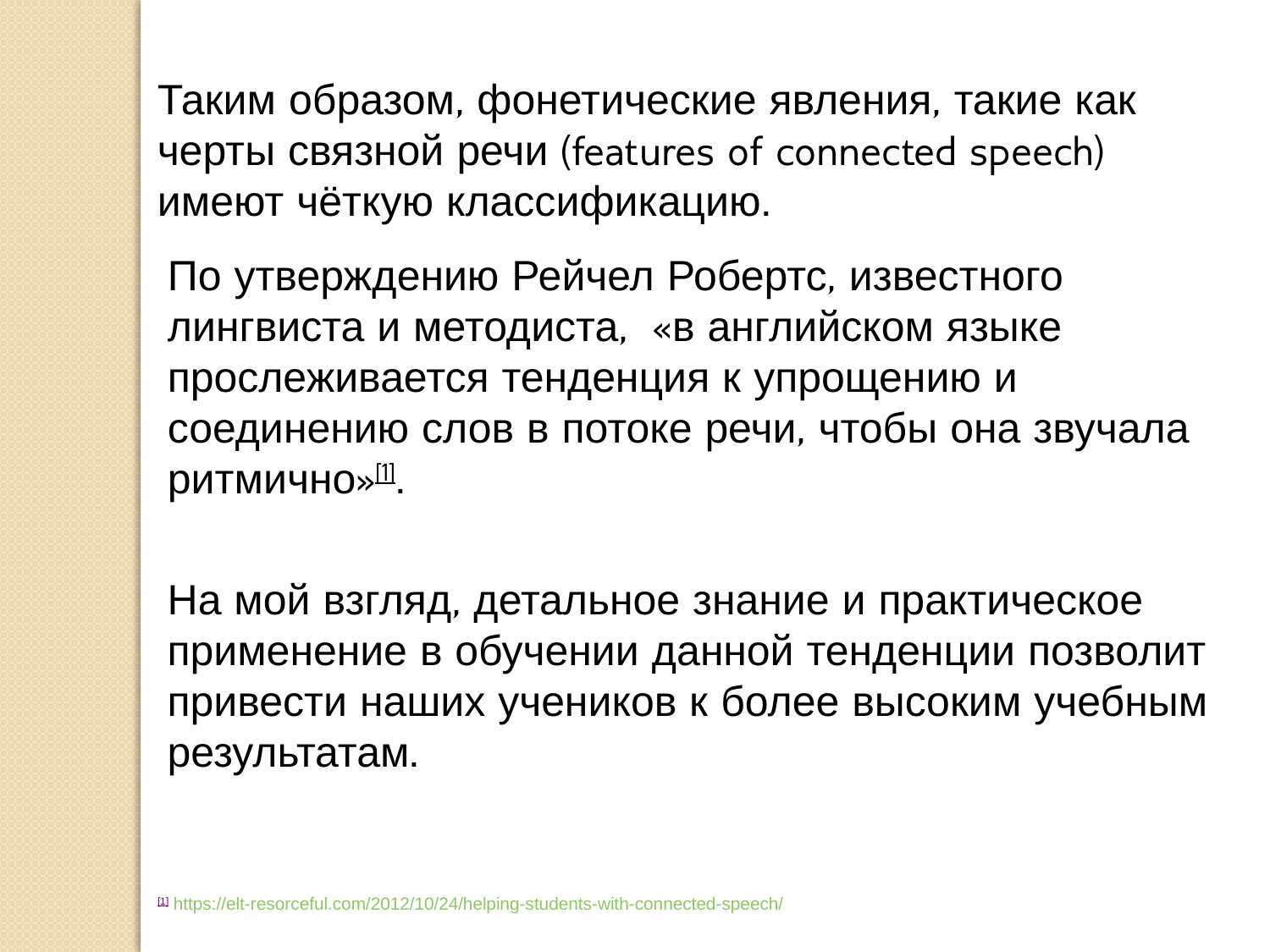

Таким образом, фонетические явления, такие как черты связной речи (features of connected speech) имеют чёткую классификацию.
По утверждению Рейчел Робертс, известного лингвиста и методиста,  «в английском языке прослеживается тенденция к упрощению и соединению слов в потоке речи, чтобы она звучала ритмично»[1].

На мой взгляд, детальное знание и практическое применение в обучении данной тенденции позволит привести наших учеников к более высоким учебным результатам.
[1] https://elt-resorceful.com/2012/10/24/helping-students-with-connected-speech/